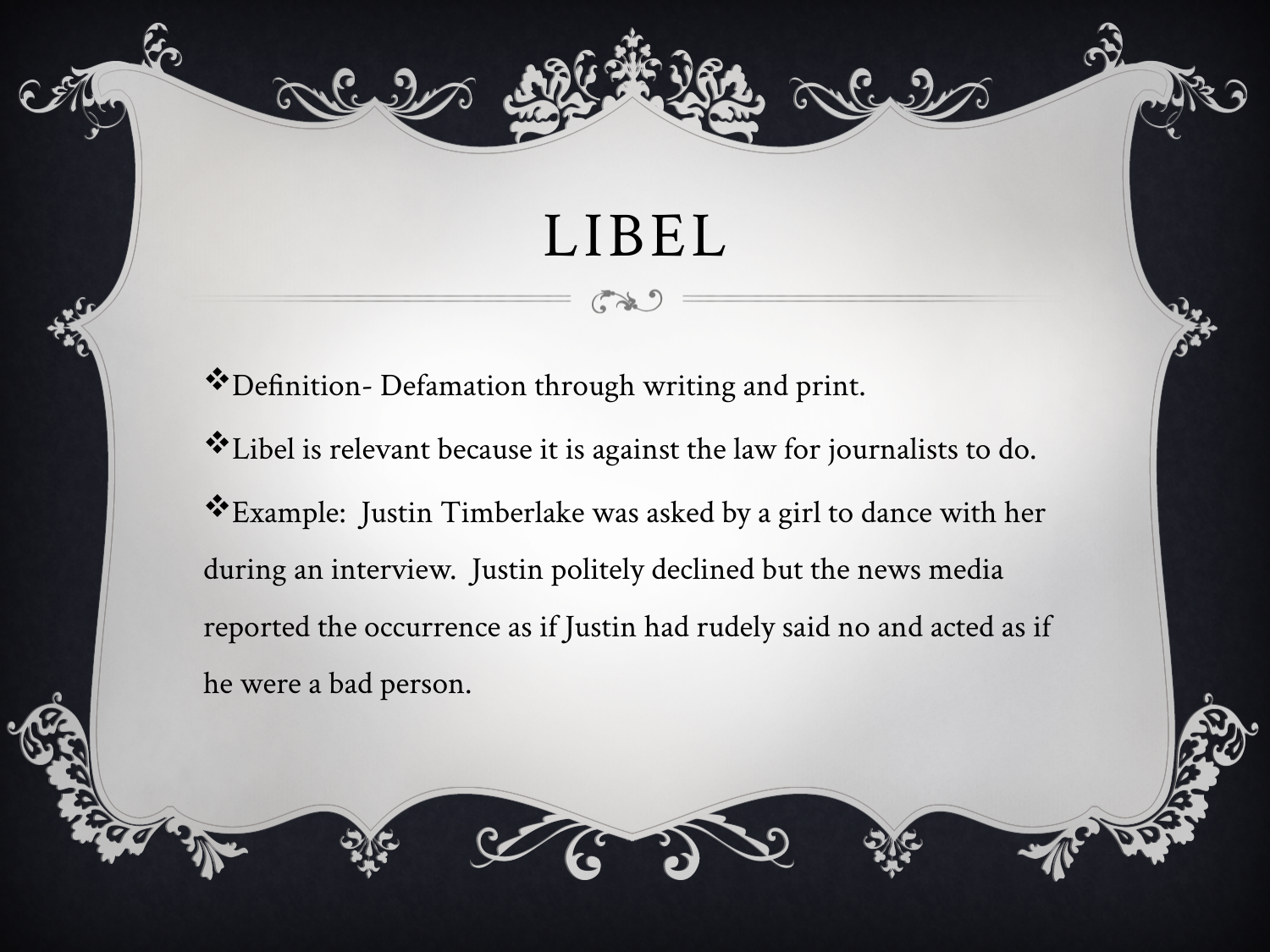

# Libel
Definition- Defamation through writing and print.
Libel is relevant because it is against the law for journalists to do.
Example:  Justin Timberlake was asked by a girl to dance with her during an interview.  Justin politely declined but the news media reported the occurrence as if Justin had rudely said no and acted as if he were a bad person.